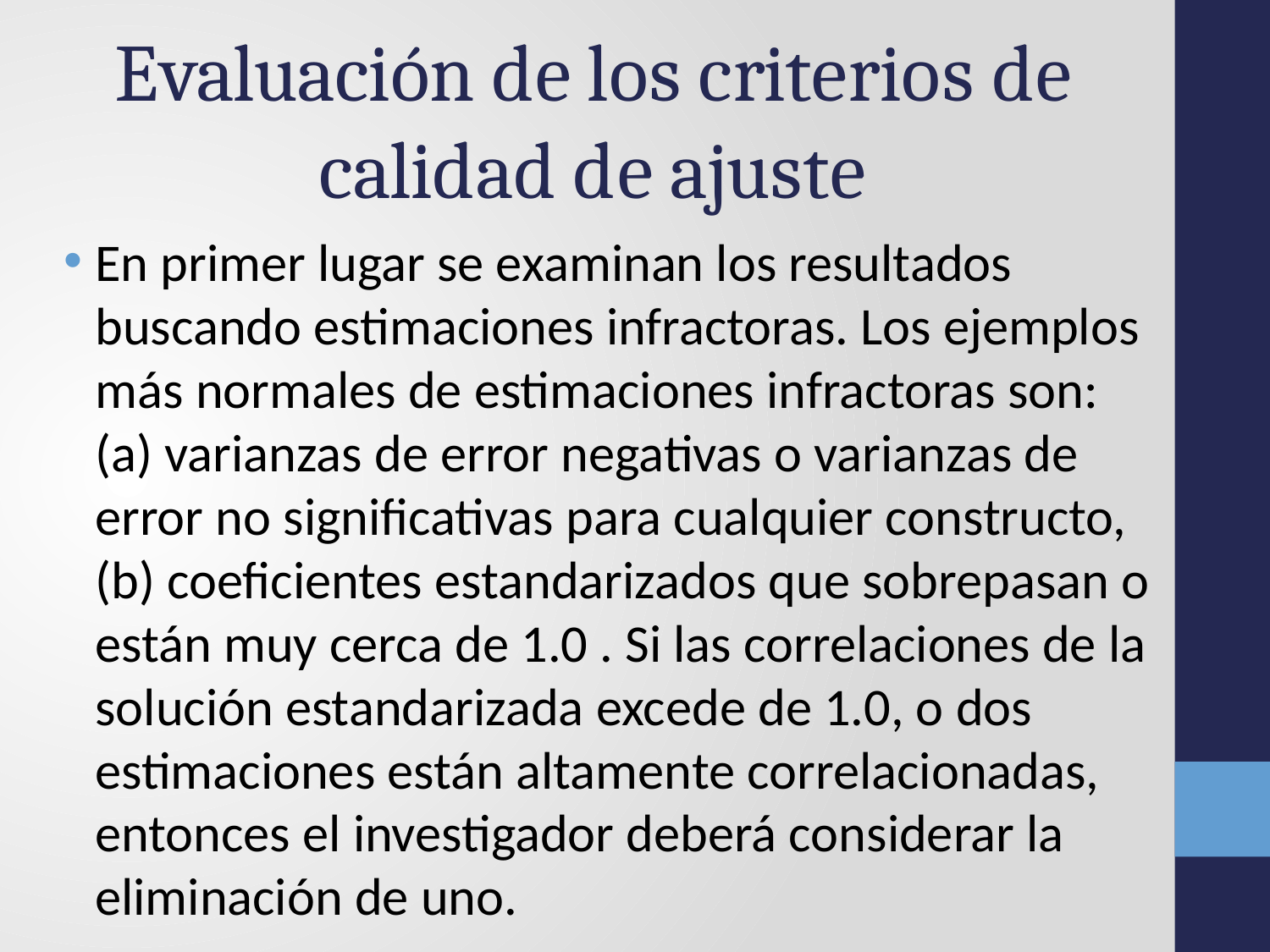

# Evaluación de los criterios de calidad de ajuste
En primer lugar se examinan los resultados buscando estimaciones infractoras. Los ejemplos más normales de estimaciones infractoras son: (a) varianzas de error negativas o varianzas de error no significativas para cualquier constructo, (b) coeficientes estandarizados que sobrepasan o están muy cerca de 1.0 . Si las correlaciones de la solución estandarizada excede de 1.0, o dos estimaciones están altamente correlacionadas, entonces el investigador deberá considerar la eliminación de uno.